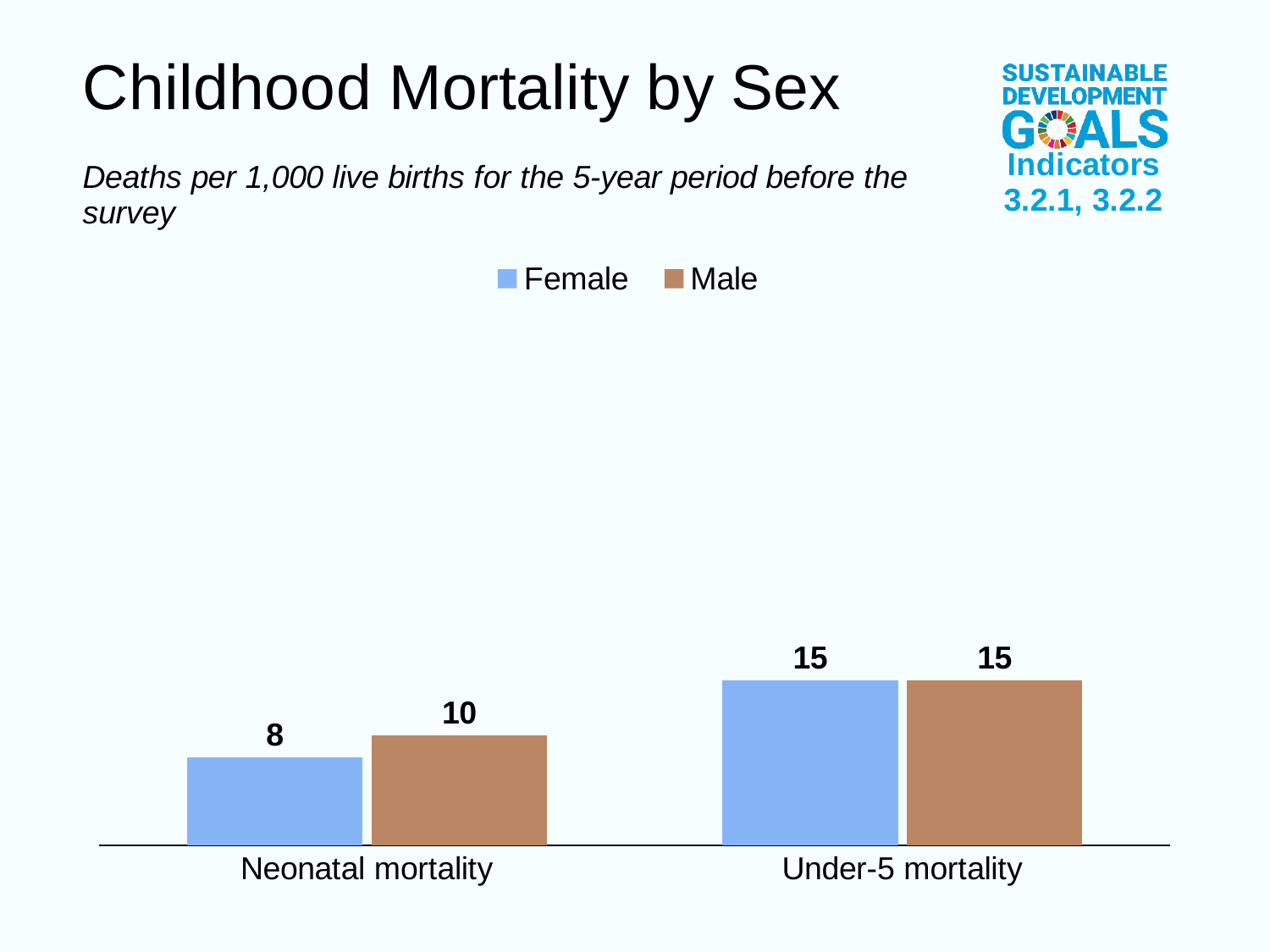

### Chart

| Category | Female | Male |
|---|---|---|
| Neonatal mortality | 8.0 | 10.0 |
| Under-5 mortality | 15.0 | 15.0 |